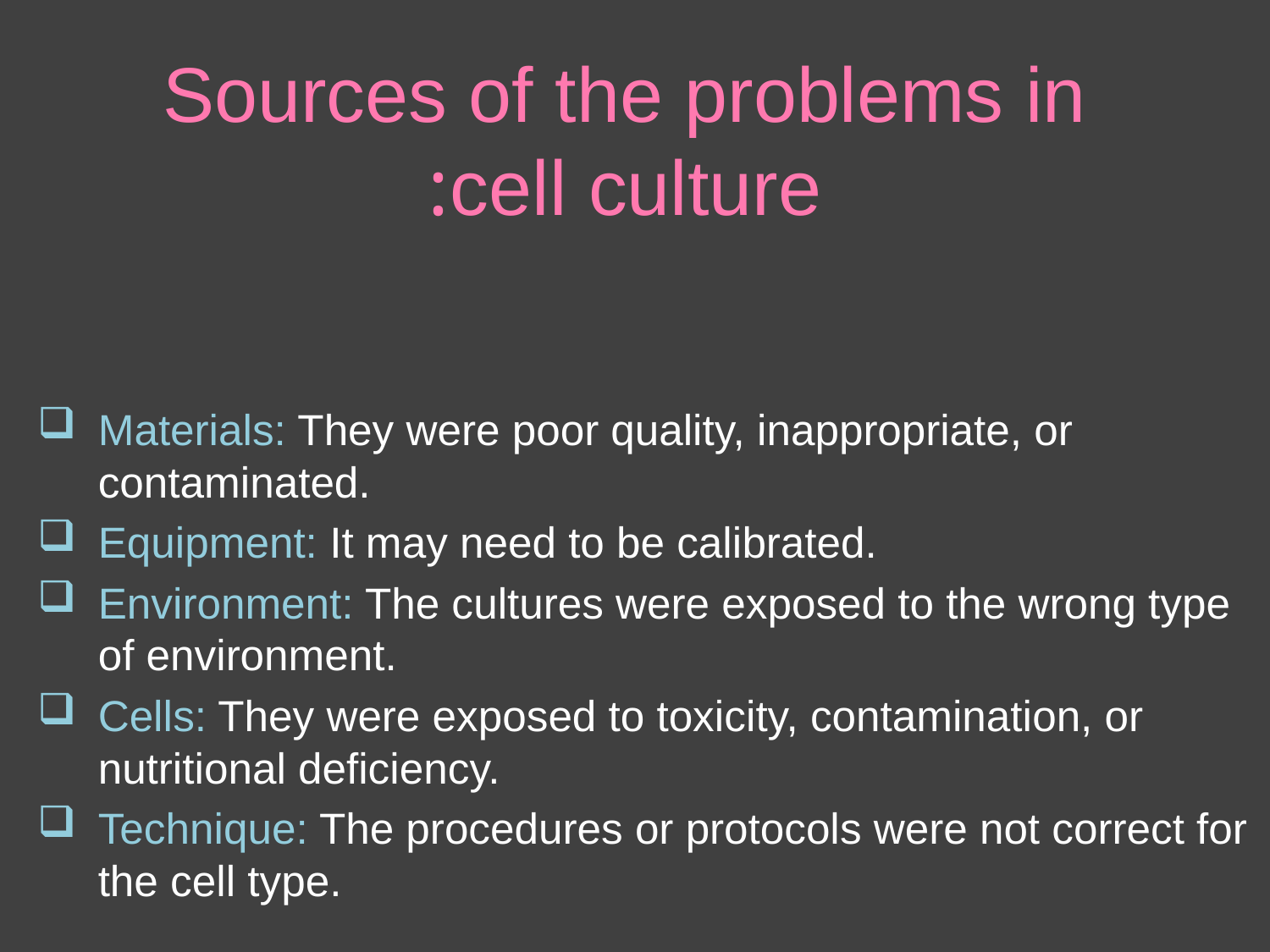

# Sources of the problems in cell culture:
Materials: They were poor quality, inappropriate, or contaminated.
Equipment: It may need to be calibrated.
Environment: The cultures were exposed to the wrong type of environment.
Cells: They were exposed to toxicity, contamination, or nutritional deficiency.
Technique: The procedures or protocols were not correct for the cell type.